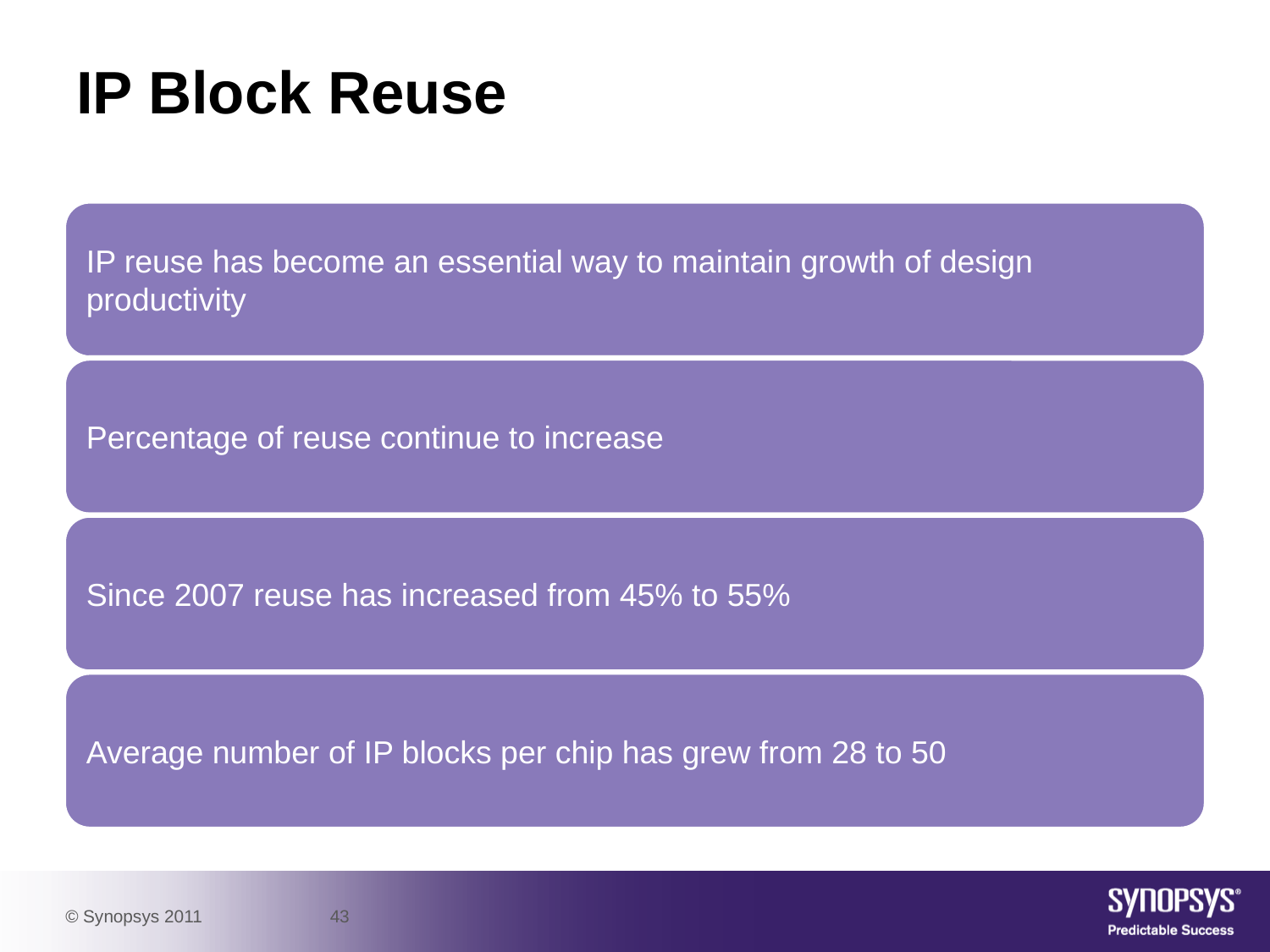

# IP Block Reuse
IP reuse has become an essential way to maintain growth of design productivity
Percentage of reuse continue to increase
Since 2007 reuse has increased from 45% to 55%
Average number of IP blocks per chip has grew from 28 to 50